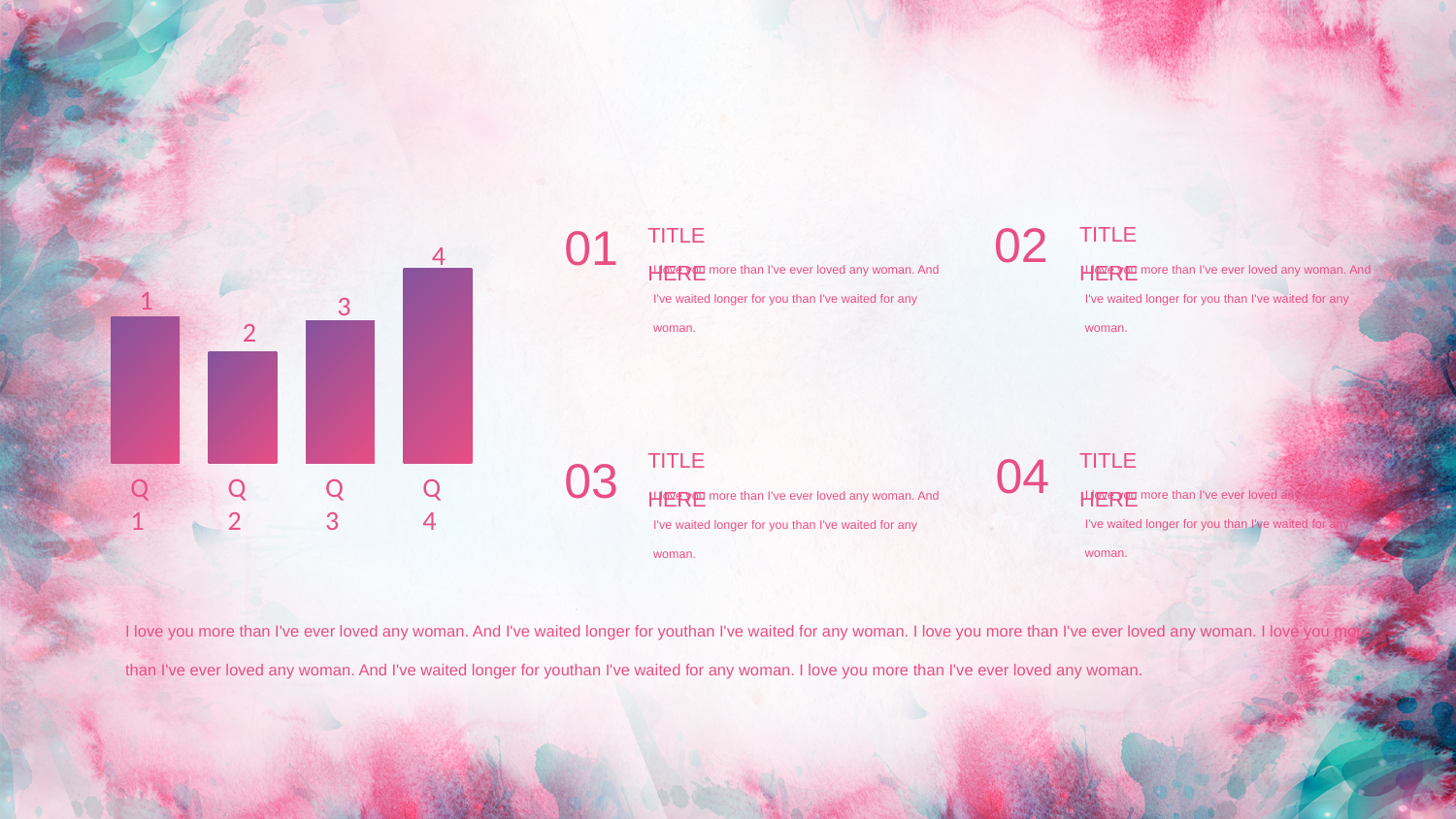

TITLE HERE
TITLE HERE
02
01
4
I love you more than I've ever loved any woman. And I've waited longer for you than I've waited for any woman.
I love you more than I've ever loved any woman. And I've waited longer for you than I've waited for any woman.

1
3
2

TITLE HERE
TITLE HERE
04
03
Q1
Q2
Q3
Q4
I love you more than I've ever loved any woman. And I've waited longer for you than I've waited for any woman.
I love you more than I've ever loved any woman. And I've waited longer for you than I've waited for any woman.
I love you more than I've ever loved any woman. And I've waited longer for youthan I've waited for any woman. I love you more than I've ever loved any woman. I love you more than I've ever loved any woman. And I've waited longer for youthan I've waited for any woman. I love you more than I've ever loved any woman.